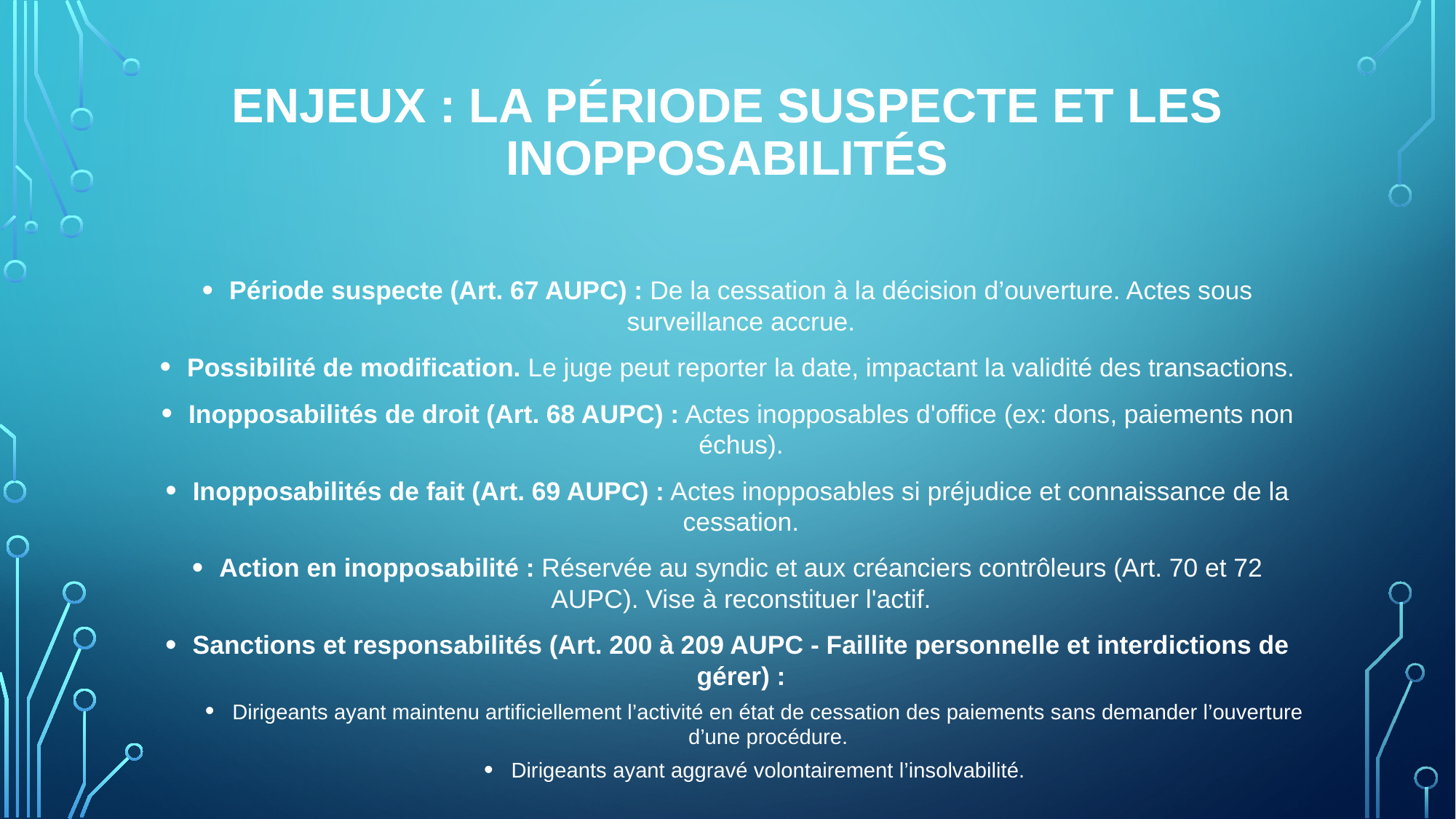

# ENJEUX : LA Période Suspecte et les Inopposabilités
Période suspecte (Art. 67 AUPC) : De la cessation à la décision d’ouverture. Actes sous surveillance accrue.
Possibilité de modification. Le juge peut reporter la date, impactant la validité des transactions.
Inopposabilités de droit (Art. 68 AUPC) : Actes inopposables d'office (ex: dons, paiements non échus).
Inopposabilités de fait (Art. 69 AUPC) : Actes inopposables si préjudice et connaissance de la cessation.
Action en inopposabilité : Réservée au syndic et aux créanciers contrôleurs (Art. 70 et 72 AUPC). Vise à reconstituer l'actif.
Sanctions et responsabilités (Art. 200 à 209 AUPC - Faillite personnelle et interdictions de gérer) :
Dirigeants ayant maintenu artificiellement l’activité en état de cessation des paiements sans demander l’ouverture d’une procédure.
Dirigeants ayant aggravé volontairement l’insolvabilité.